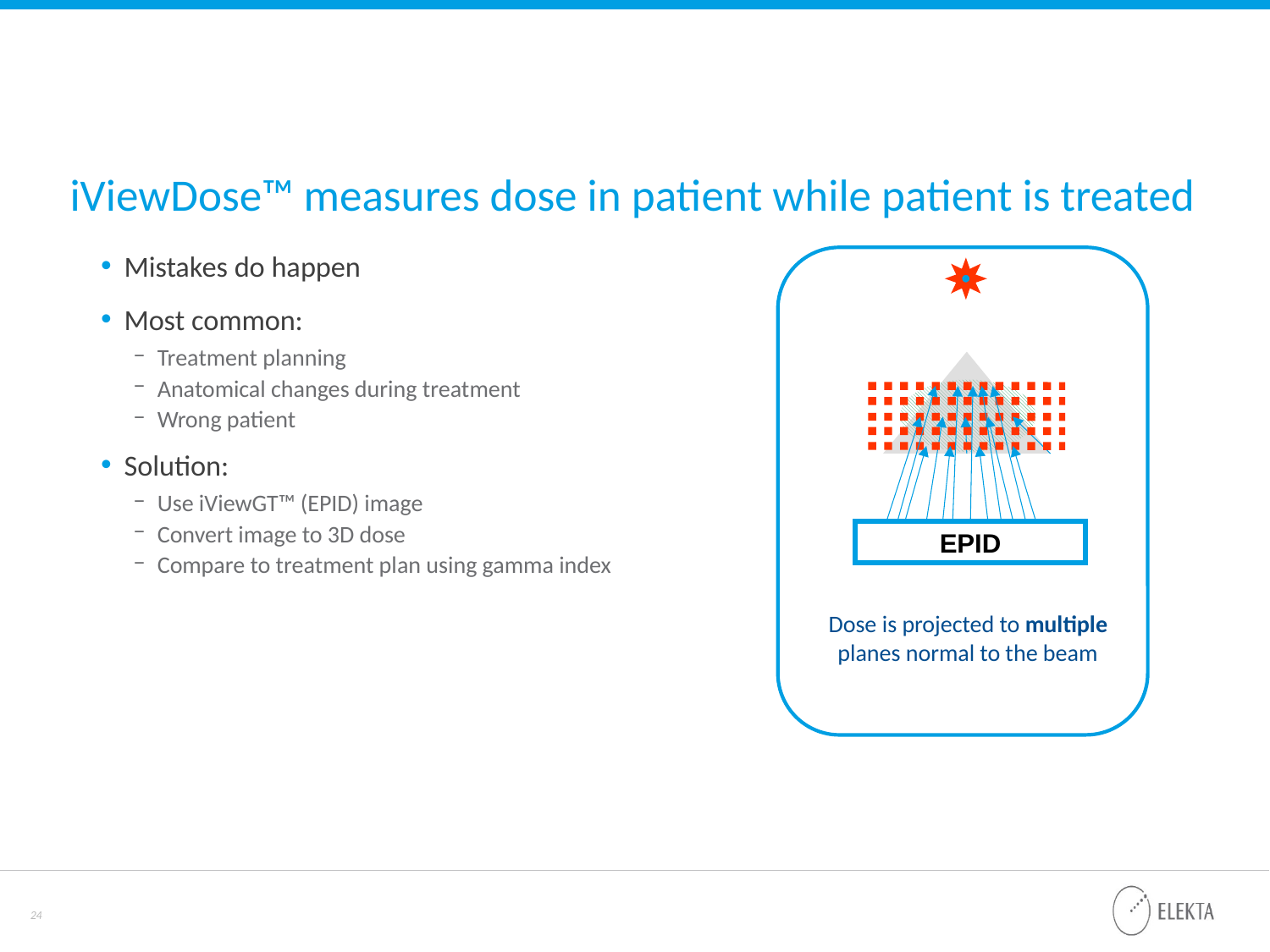

# iViewDose™ measures dose in patient while patient is treated
Mistakes do happen
Most common:
Treatment planning
Anatomical changes during treatment
Wrong patient
Solution:
Use iViewGT™ (EPID) image
Convert image to 3D dose
Compare to treatment plan using gamma index

EPID
Dose is projected to multiple planes normal to the beam

24